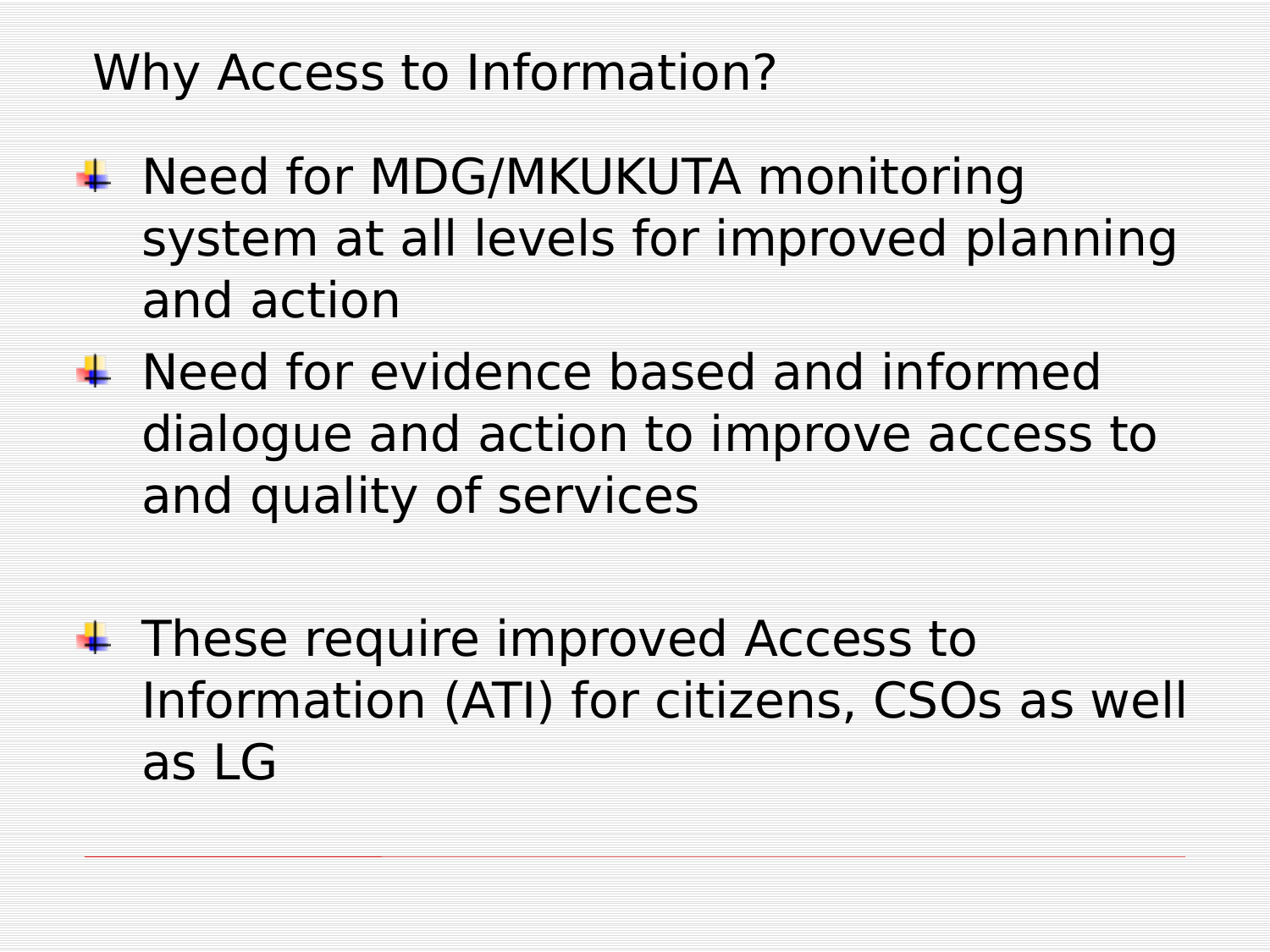

# Why Access to Information?
Need for MDG/MKUKUTA monitoring system at all levels for improved planning and action
Need for evidence based and informed dialogue and action to improve access to and quality of services

These require improved Access to Information (ATI) for citizens, CSOs as well as LG